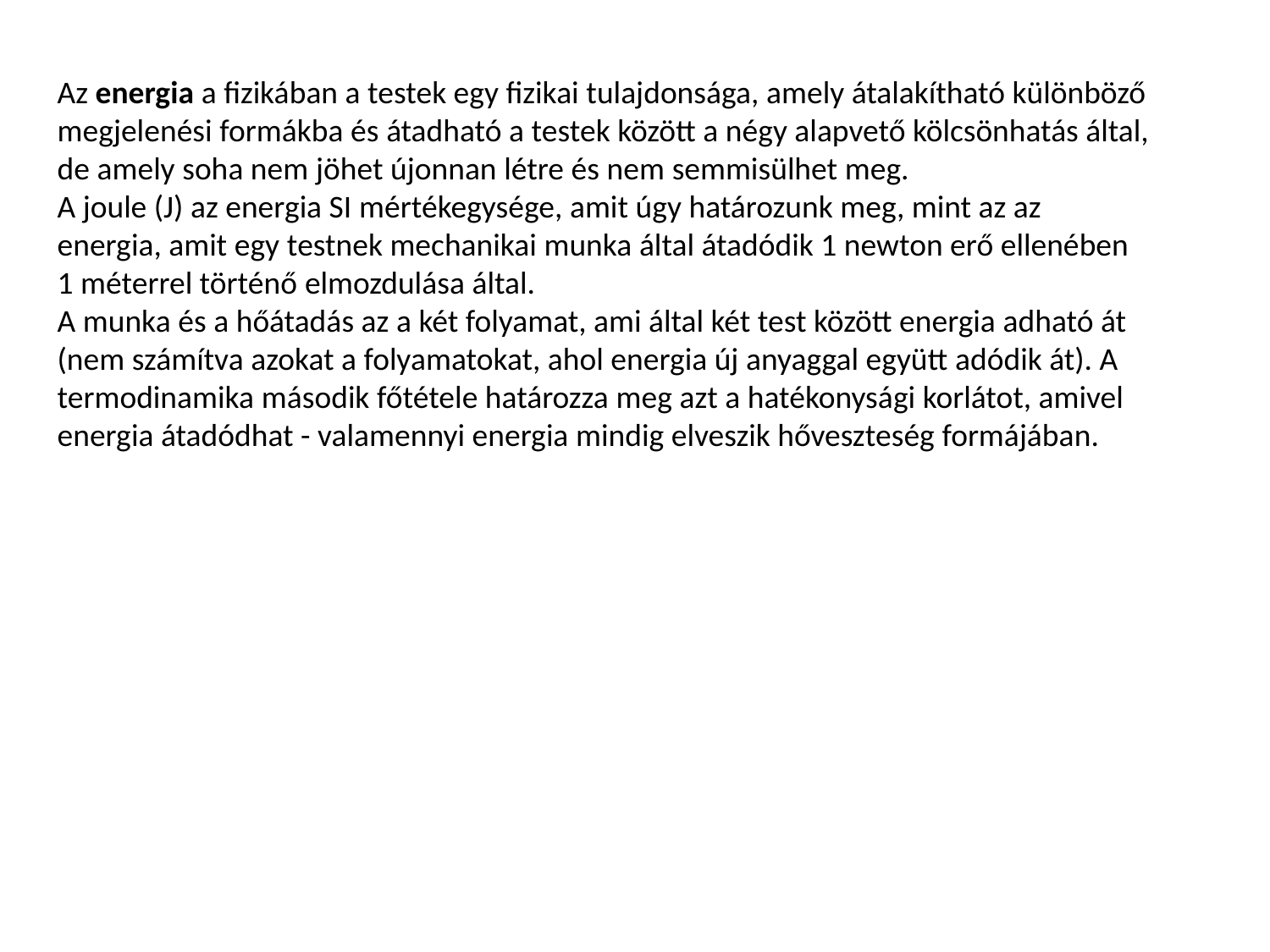

Az energia a fizikában a testek egy fizikai tulajdonsága, amely átalakítható különböző megjelenési formákba és átadható a testek között a négy alapvető kölcsönhatás által, de amely soha nem jöhet újonnan létre és nem semmisülhet meg.
A joule (J) az energia SI mértékegysége, amit úgy határozunk meg, mint az az energia, amit egy testnek mechanikai munka által átadódik 1 newton erő ellenében 1 méterrel történő elmozdulása által.
A munka és a hőátadás az a két folyamat, ami által két test között energia adható át (nem számítva azokat a folyamatokat, ahol energia új anyaggal együtt adódik át). A termodinamika második főtétele határozza meg azt a hatékonysági korlátot, amivel energia átadódhat - valamennyi energia mindig elveszik hőveszteség formájában.